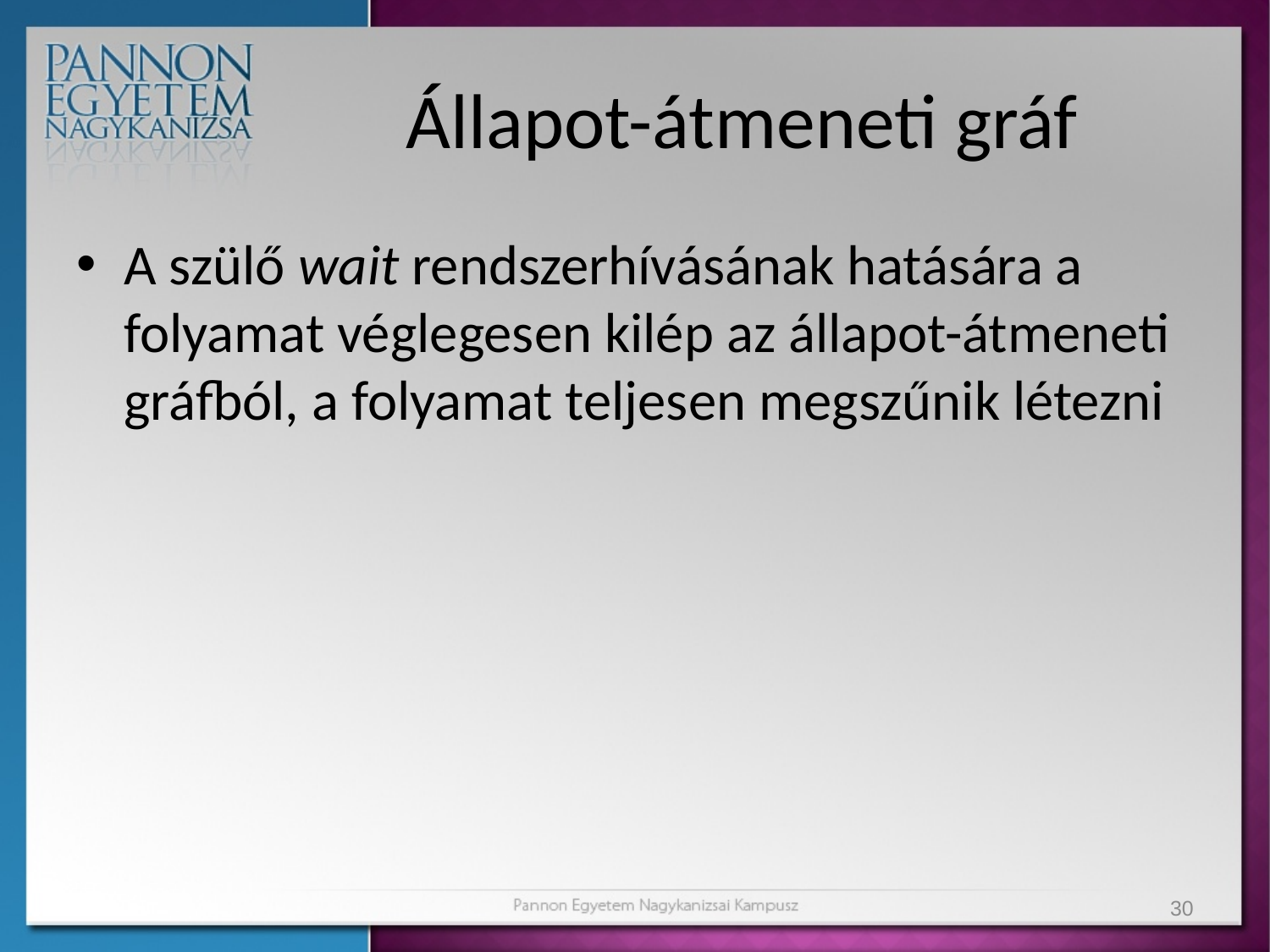

# Állapot-átmeneti gráf
A szülő wait rendszerhívásának hatására a folyamat véglegesen kilép az állapot-átmeneti gráfból, a folyamat teljesen megszűnik létezni
30